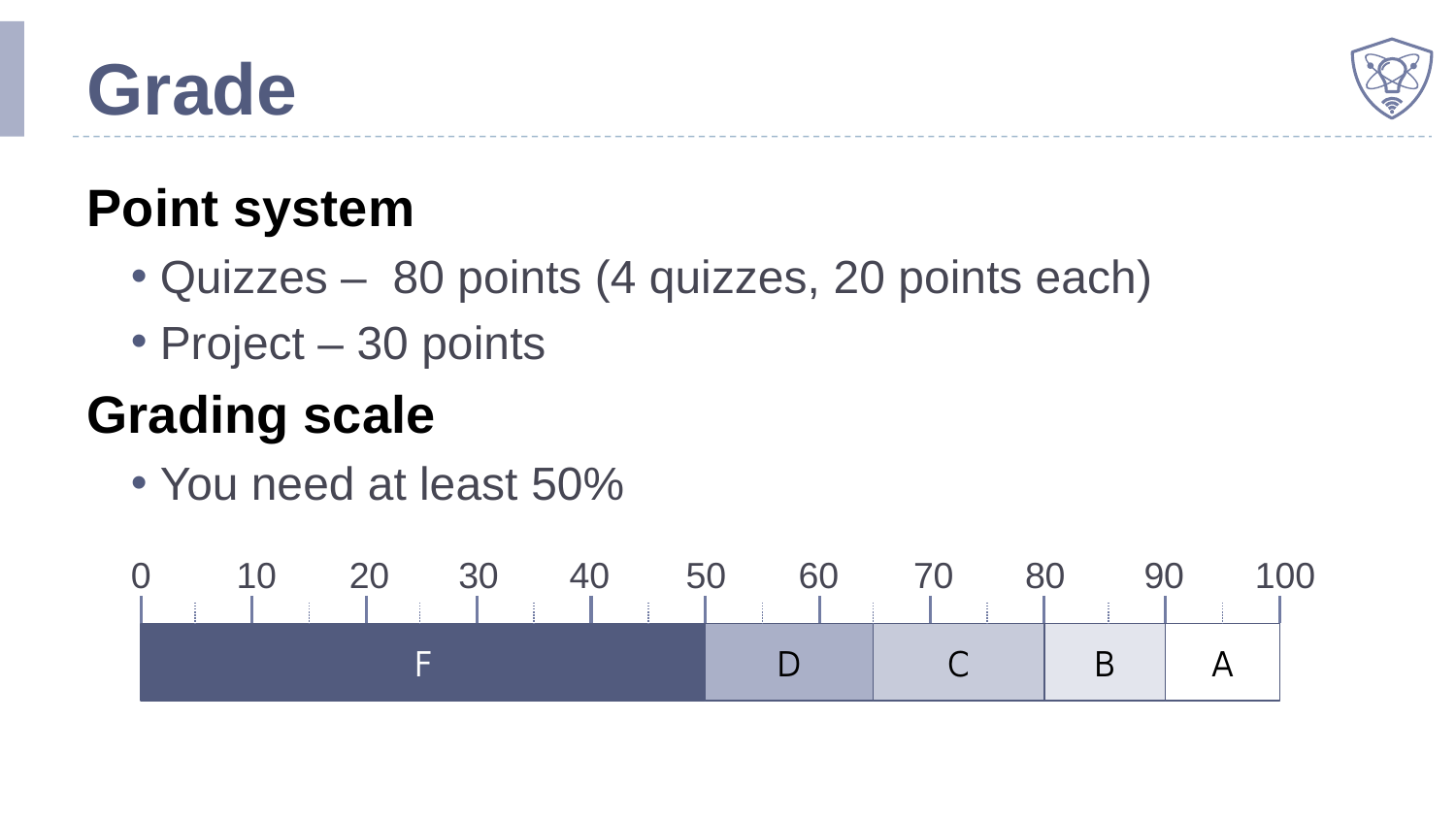

# Grade
Point system
Quizzes –  80 points (4 quizzes, 20 points each)
Project – 30 points
Grading scale
You need at least 50%
0	10	20	30	40	50	60	70	80	90	100
F
D
C
B
A